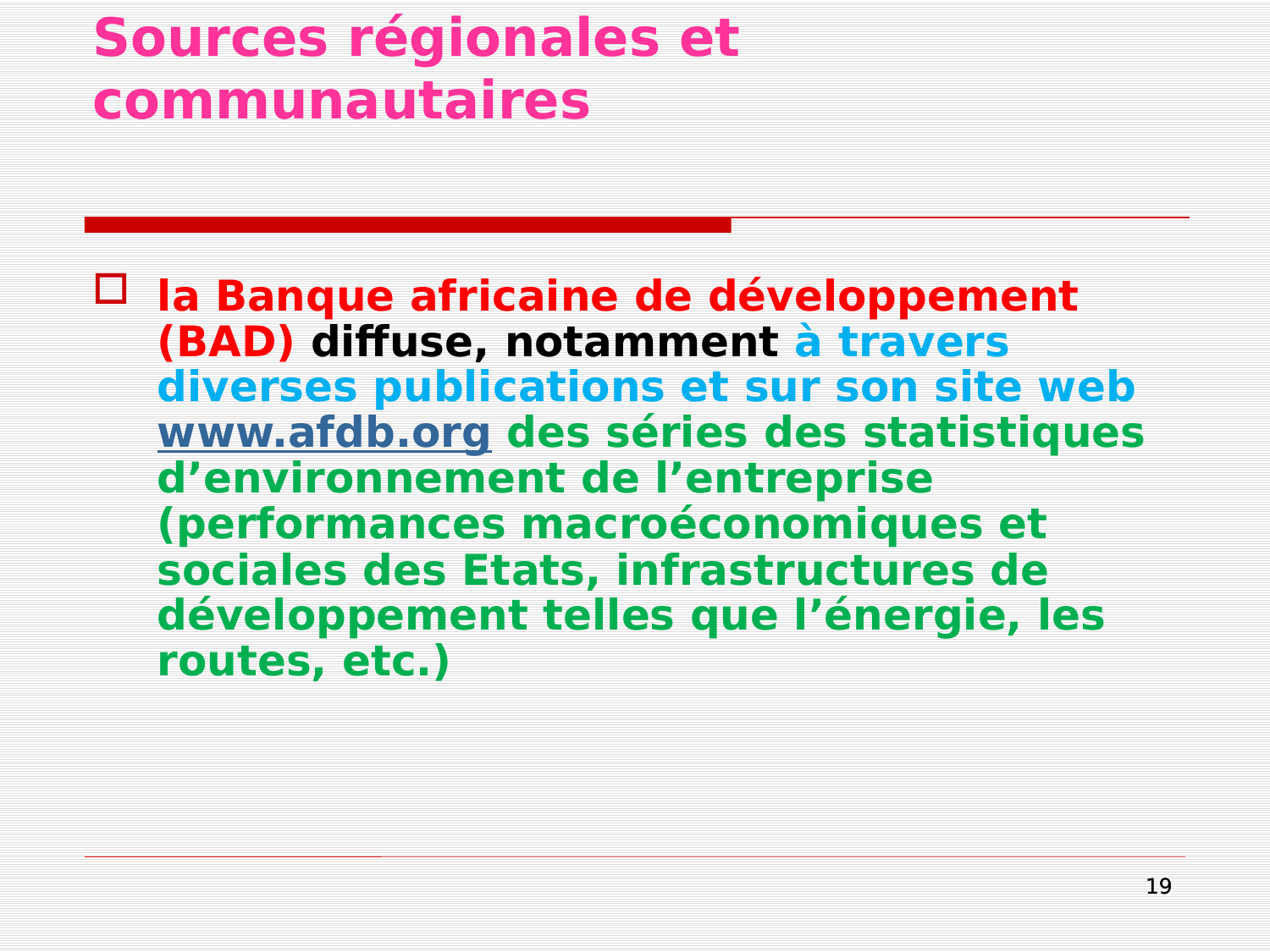

# Sources régionales et communautaires
la Banque africaine de développement (BAD) diffuse, notamment à travers diverses publications et sur son site web www.afdb.org des séries des statistiques d’environnement de l’entreprise (performances macroéconomiques et sociales des Etats, infrastructures de  développement telles que l’énergie, les routes, etc.)

19
19